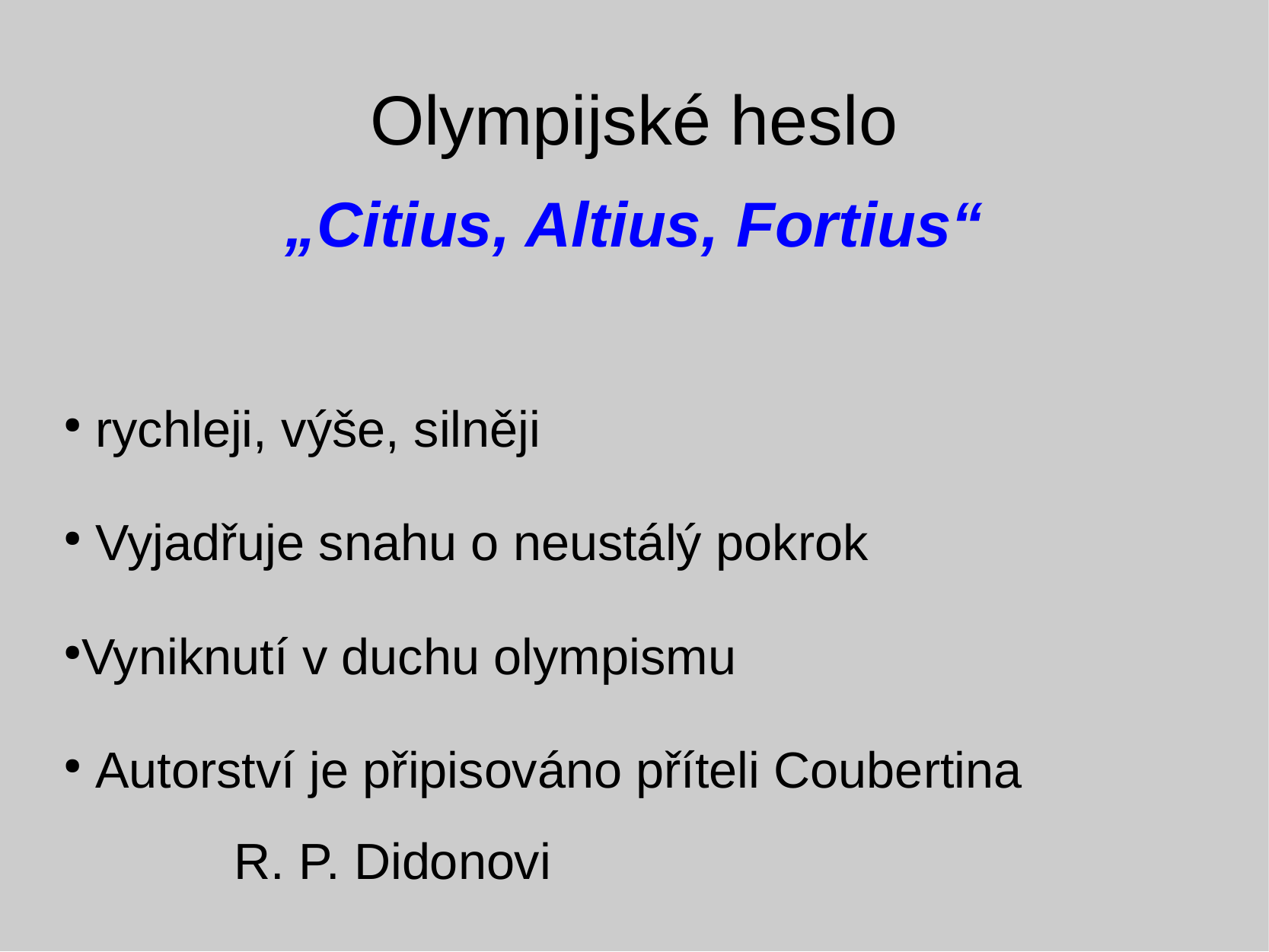

Olympijské heslo
„Citius, Altius, Fortius“

 rychleji, výše, silněji
 Vyjadřuje snahu o neustálý pokrok
Vyniknutí v duchu olympismu
 Autorství je připisováno příteli Coubertina          	    R. P. Didonovi